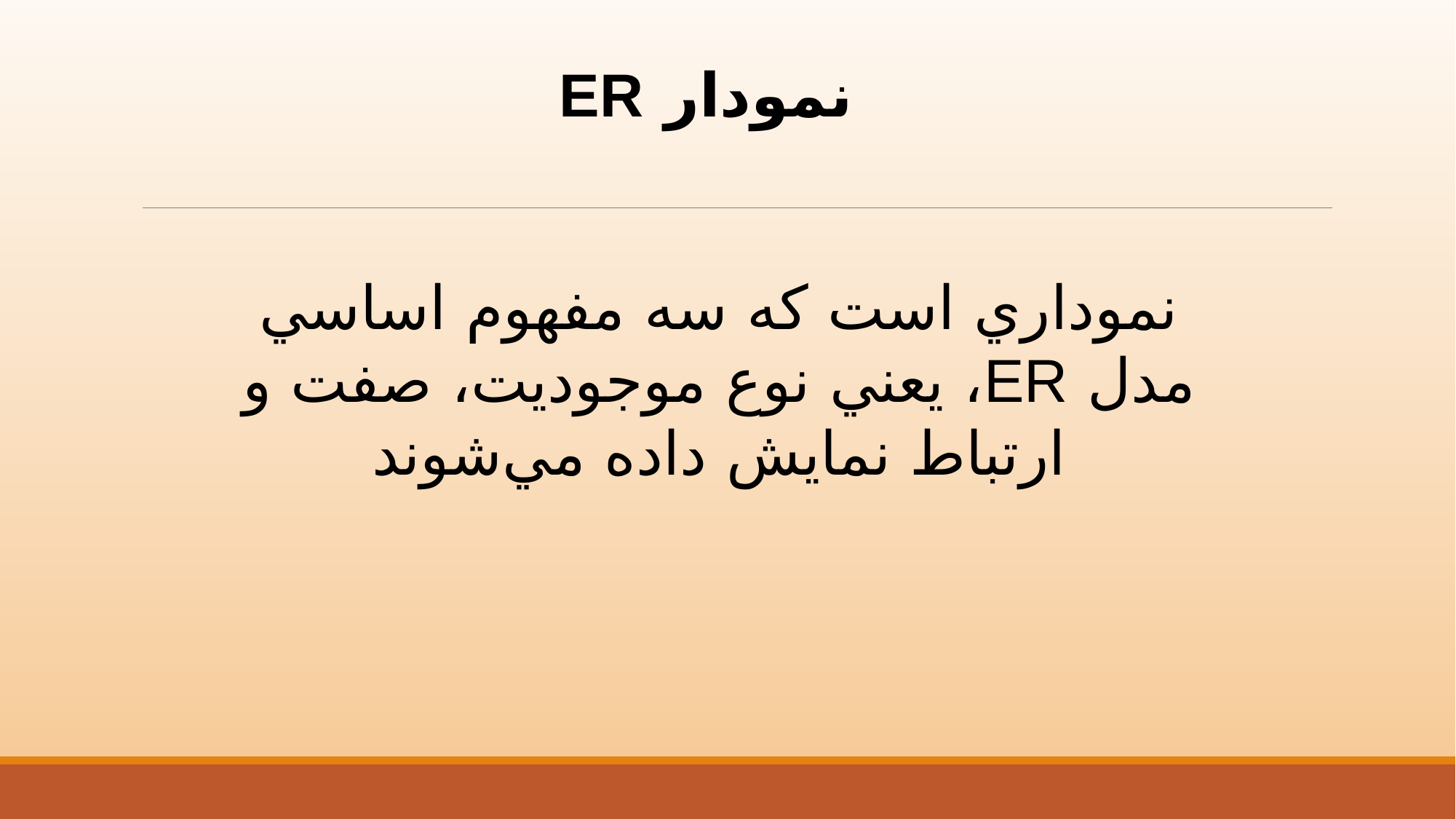

نمودار ER
نموداري است كه سه مفهوم اساسي مدل ER، يعني نوع موجوديت، صفت و ارتباط نمايش داده مي‌شوند